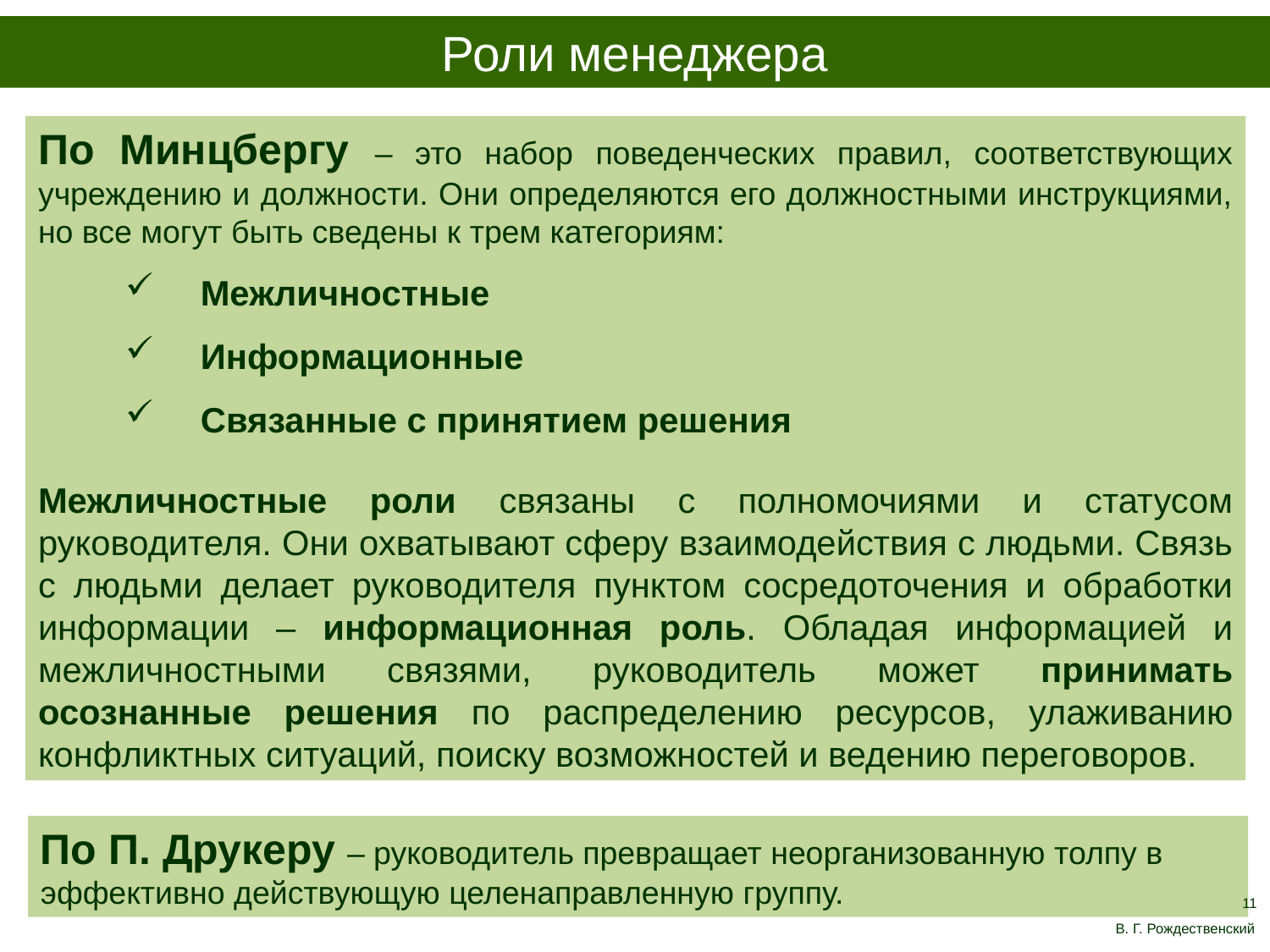

Роли менеджера
По Минцбергу – это набор поведенческих правил, соответствующих учреждению и должности. Они определяются его должностными инструкциями, но все могут быть сведены к трем категориям:
Межличностные
Информационные
Связанные с принятием решения

Межличностные роли связаны с полномочиями и статусом руководителя. Они охватывают сферу взаимодействия с людьми. Связь с людьми делает руководителя пунктом сосредоточения и обработки информации – информационная роль. Обладая информацией и межличностными связями, руководитель может принимать осознанные решения по распределению ресурсов, улаживанию конфликтных ситуаций, поиску возможностей и ведению переговоров.
По П. Друкеру – руководитель превращает неорганизованную толпу в эффективно действующую целенаправленную группу.
11
В. Г. Рождественский